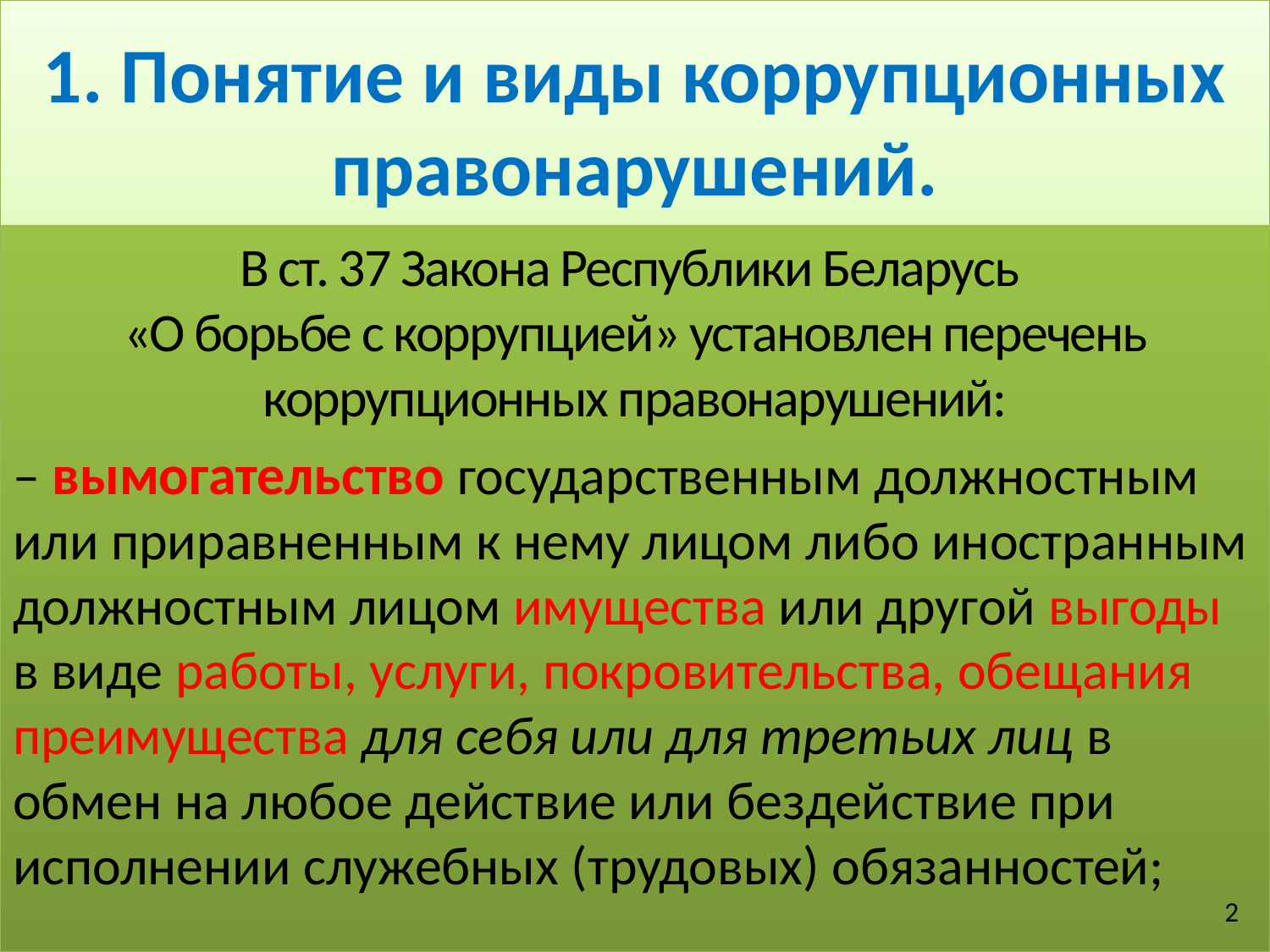

# 1. Понятие и виды коррупционных правонарушений.
В ст. 37 Закона Республики Беларусь
«О борьбе с коррупцией» установлен перечень коррупционных правонарушений:
– вымогательство государственным должностным или приравненным к нему лицом либо иностранным должностным лицом имущества или другой выгоды в виде работы, услуги, покровительства, обещания преимущества для себя или для третьих лиц в обмен на любое действие или бездействие при исполнении служебных (трудовых) обязанностей;
2